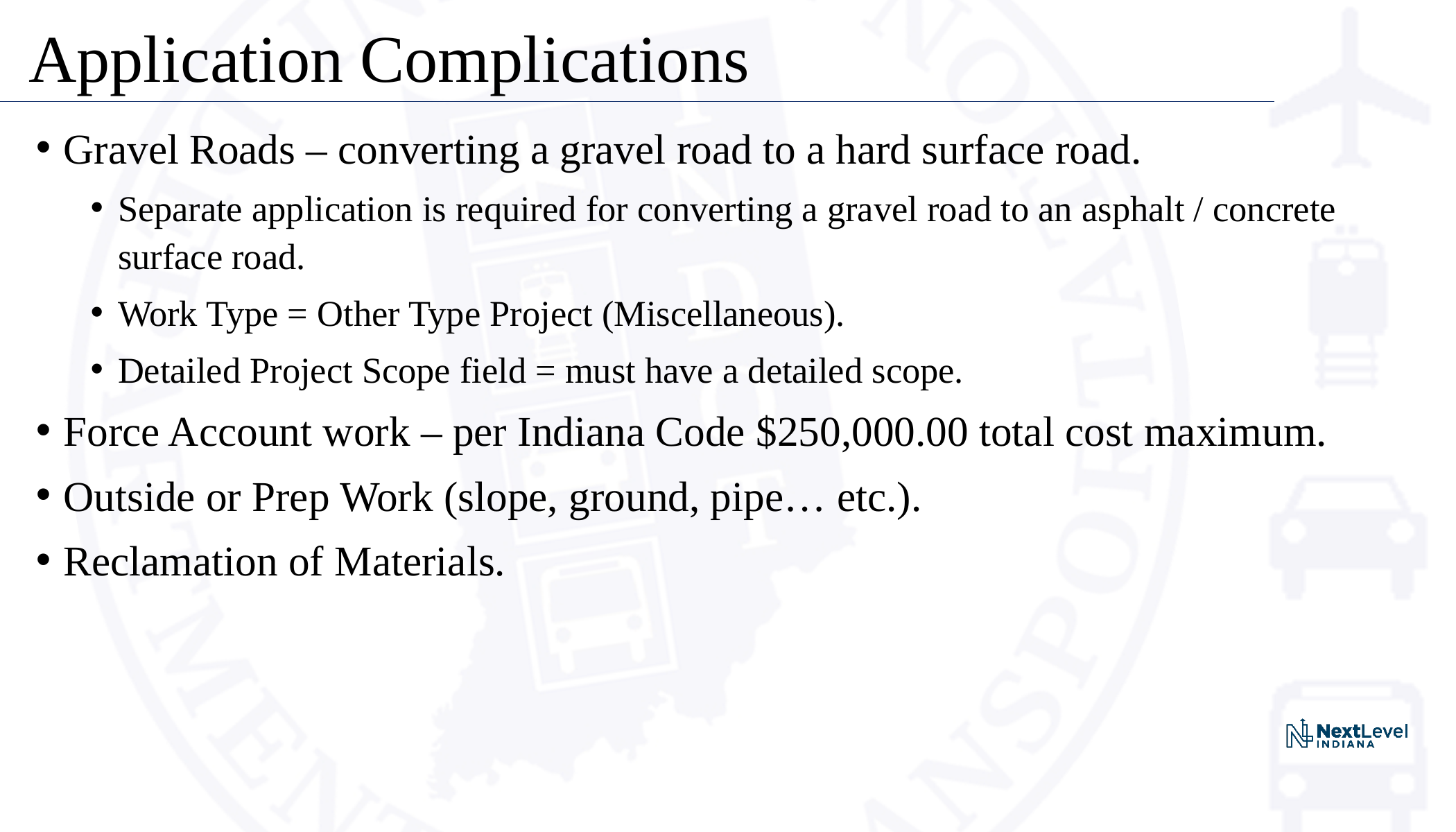

# Application Complications
Gravel Roads – converting a gravel road to a hard surface road.
Separate application is required for converting a gravel road to an asphalt / concrete surface road.
Work Type = Other Type Project (Miscellaneous).
Detailed Project Scope field = must have a detailed scope.
Force Account work – per Indiana Code $250,000.00 total cost maximum.
Outside or Prep Work (slope, ground, pipe… etc.).
Reclamation of Materials.